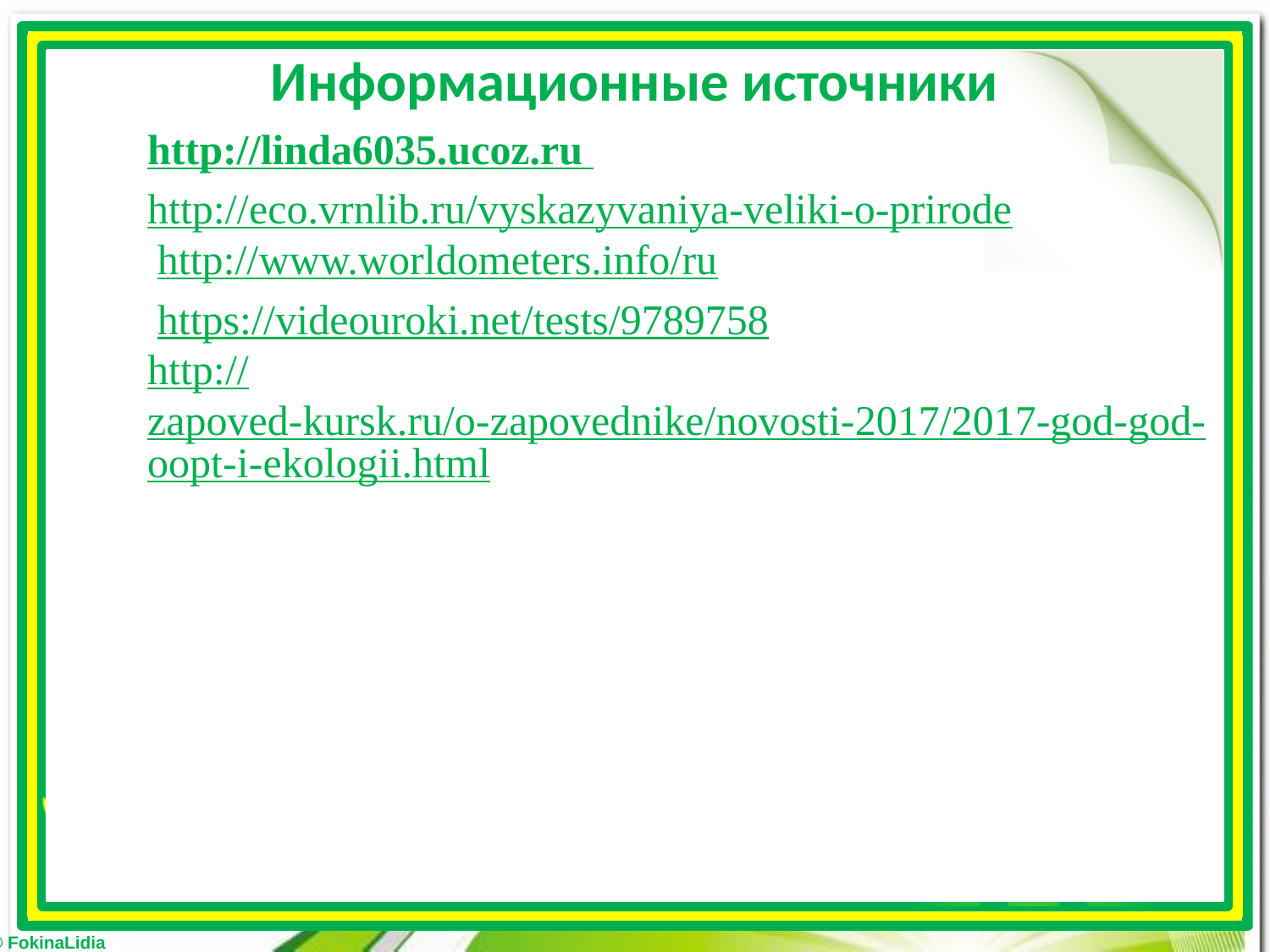

# Информационные источники
http://linda6035.ucoz.ru
http://eco.vrnlib.ru/vyskazyvaniya-veliki-o-prirode

http://www.worldometers.info/ru

https://videouroki.net/tests/9789758

http://zapoved-kursk.ru/o-zapovednike/novosti-2017/2017-god-god-oopt-i-ekologii.html